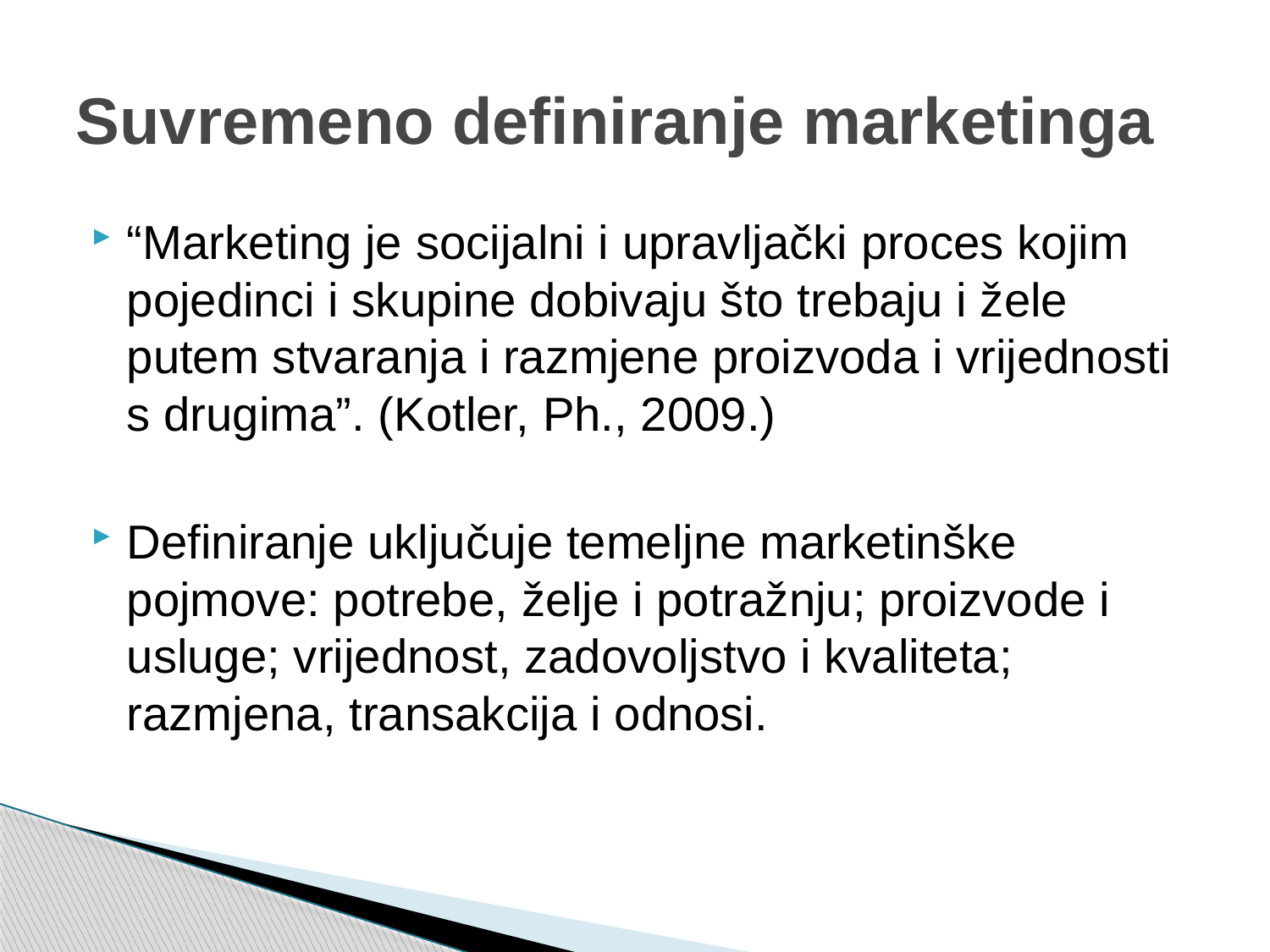

# Suvremeno definiranje marketinga
“Marketing je socijalni i upravljački proces kojim pojedinci i skupine dobivaju što trebaju i žele putem stvaranja i razmjene proizvoda i vrijednosti s drugima”. (Kotler, Ph., 2009.)

Definiranje uključuje temeljne marketinške pojmove: potrebe, želje i potražnju; proizvode i usluge; vrijednost, zadovoljstvo i kvaliteta; razmjena, transakcija i odnosi.